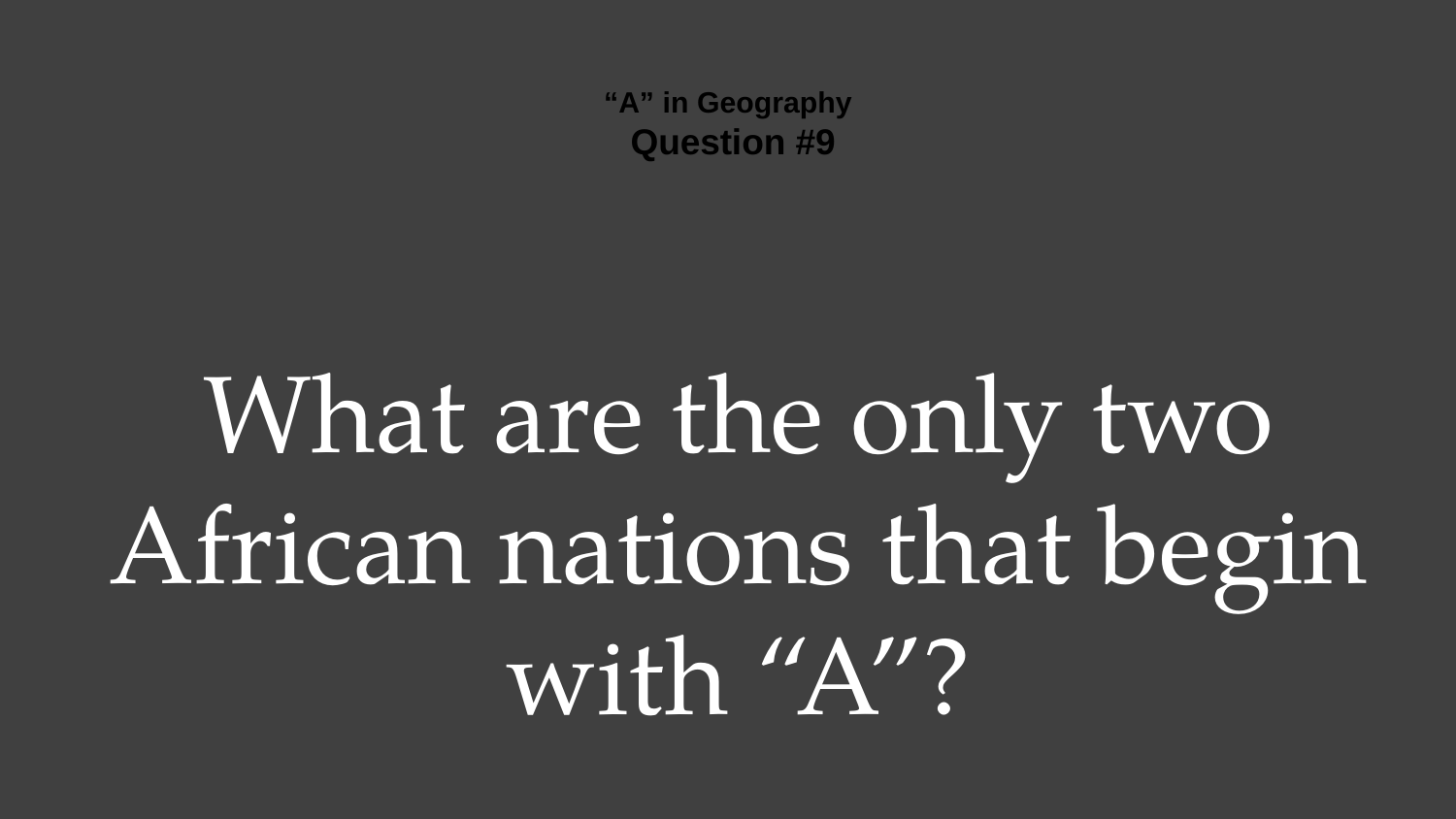

# “A” in Geography Question #9
What are the only two African nations that begin with “A”?